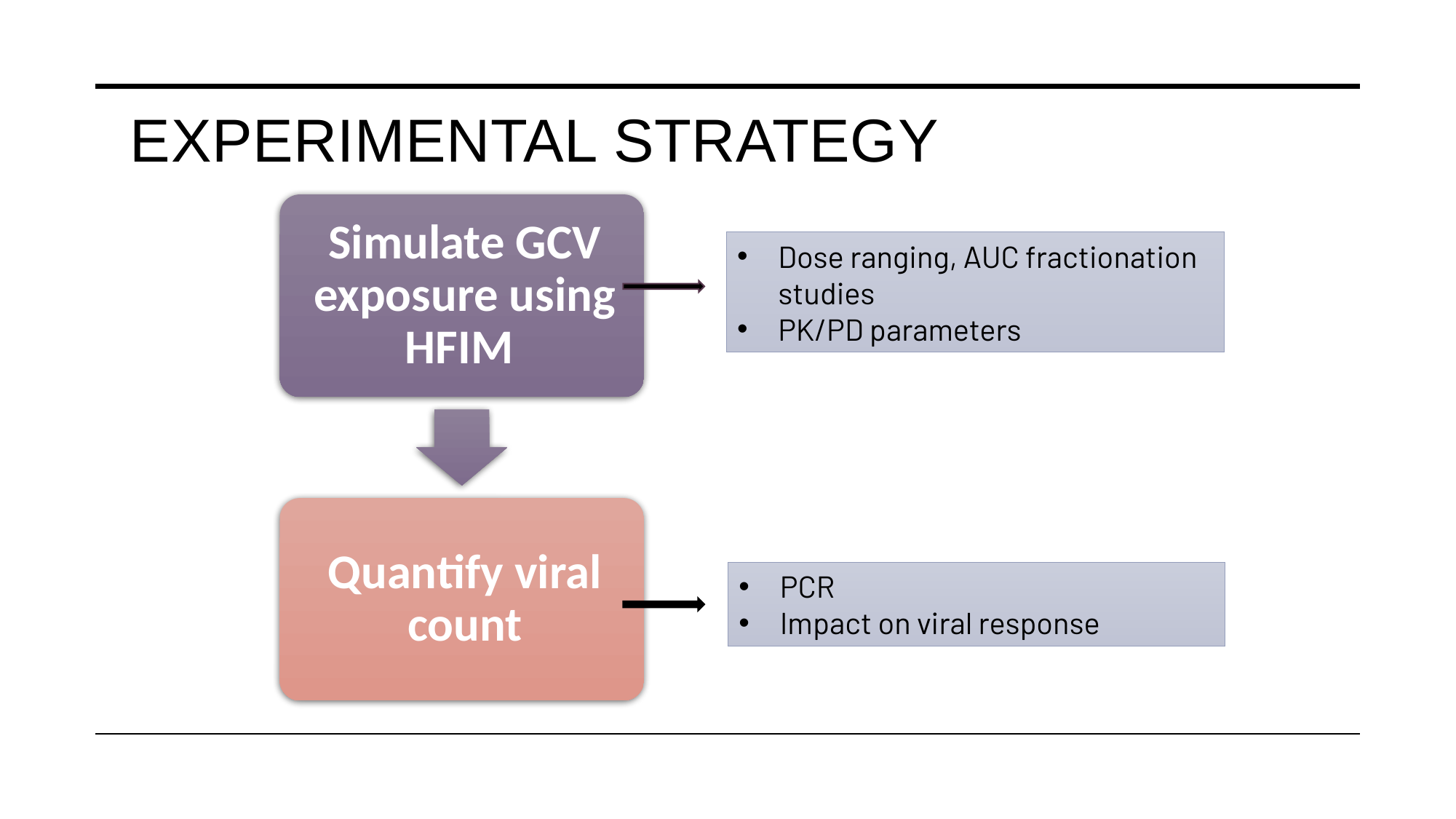

# Experimental Strategy
Simulate GCV exposure using HFIM

Quantify viral count
Dose ranging, AUC fractionation studies
PK/PD parameters

PCR
Impact on viral response